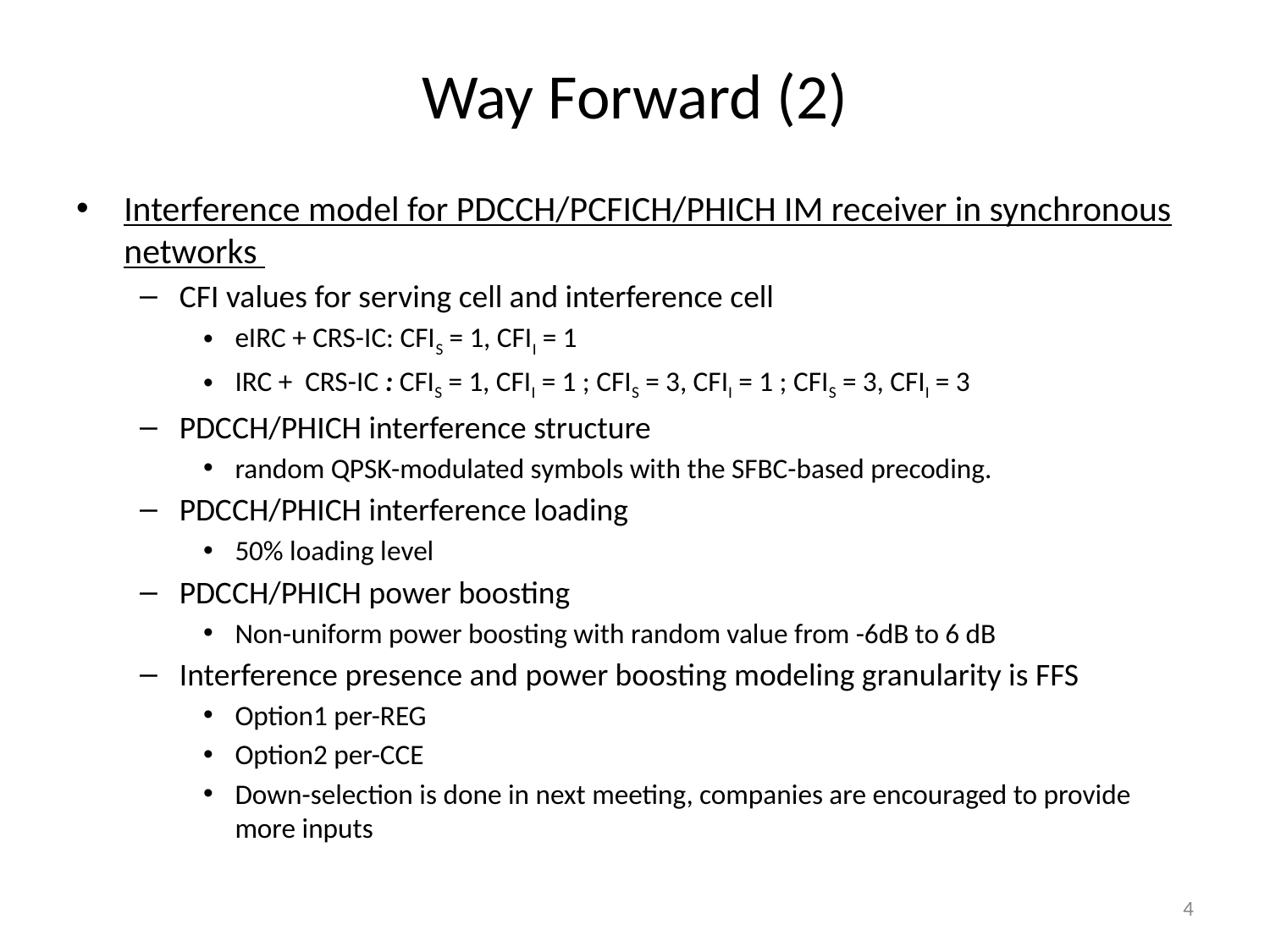

# Way Forward (2)
Interference model for PDCCH/PCFICH/PHICH IM receiver in synchronous networks
CFI values for serving cell and interference cell
eIRC + CRS-IC: CFIS = 1, CFII = 1
IRC +  CRS-IC : CFIS = 1, CFII = 1 ; CFIS = 3, CFII = 1 ; CFIS = 3, CFII = 3
PDCCH/PHICH interference structure
random QPSK-modulated symbols with the SFBC-based precoding.
PDCCH/PHICH interference loading
50% loading level
PDCCH/PHICH power boosting
Non-uniform power boosting with random value from -6dB to 6 dB
Interference presence and power boosting modeling granularity is FFS
Option1 per-REG
Option2 per-CCE
Down-selection is done in next meeting, companies are encouraged to provide more inputs
4